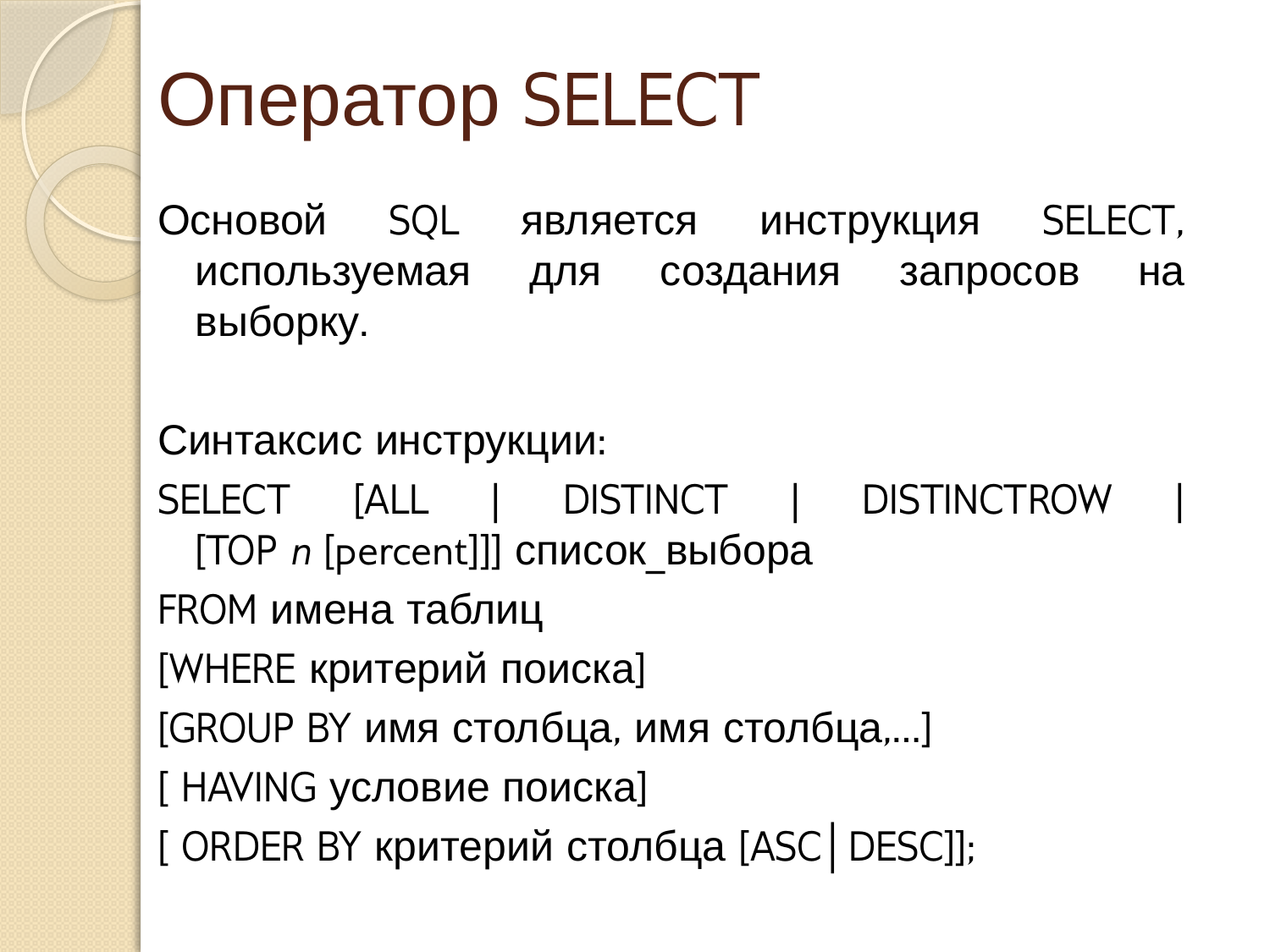

# Оператор SELECT
Основой SQL является инструкция SELECT, используемая для создания запросов на выборку.

Синтаксис инструкции:
SELECT [ALL | DISTINCT | DISTINCTROW | [TOP n [percent]]] список_выбора
FROM имена таблиц
[WHERE критерий поиска]
[GROUP BY имя столбца, имя столбца,…]
[ HAVING условие поиска]
[ ORDER BY критерий столбца [ASC│DESC]];